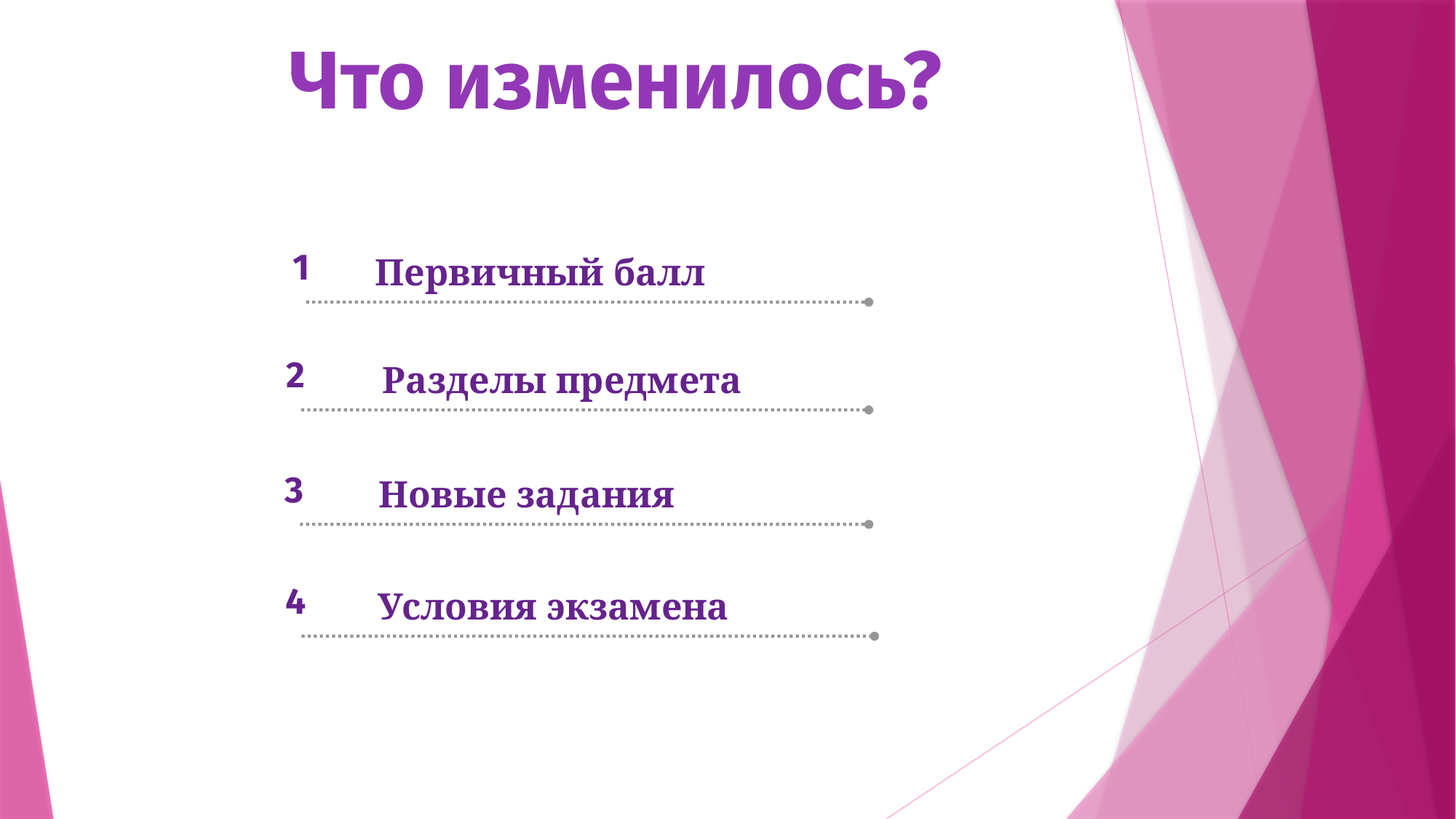

Что изменилось?
1
Первичный балл

2
Разделы предмета

3
Новые задания

4
Условия экзамена